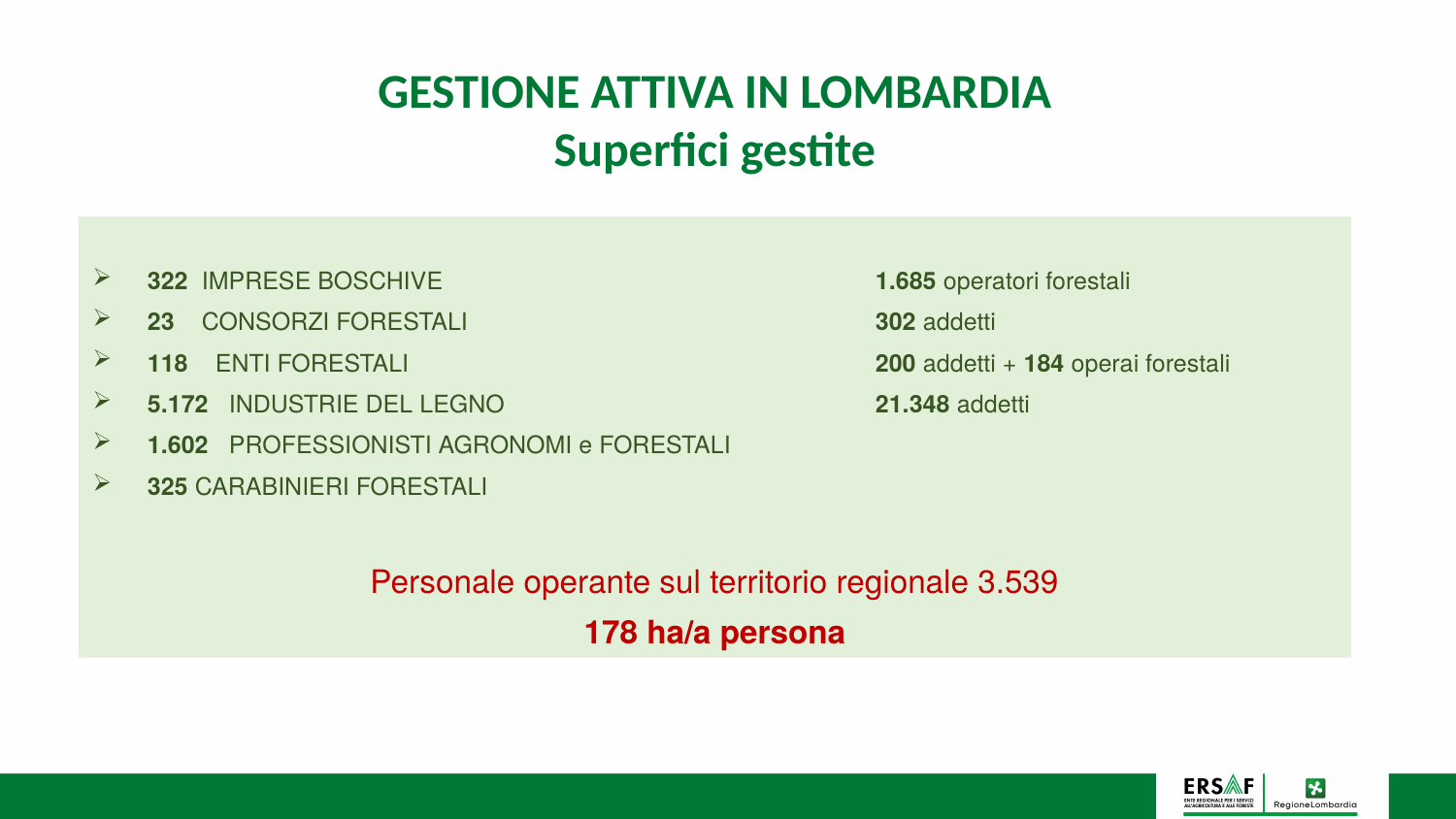

GESTIONE ATTIVA IN LOMBARDIA
Superfici gestite

322  IMPRESE BOSCHIVE           			1.685 operatori forestali
23    CONSORZI FORESTALI		    	302 addetti
118    ENTI FORESTALI 		 		200 addetti + 184 operai forestali
5.172   INDUSTRIE DEL LEGNO	     		21.348 addetti
1.602   PROFESSIONISTI AGRONOMI e FORESTALI
325 CARABINIERI FORESTALI

Personale operante sul territorio regionale 3.539
178 ha/a persona